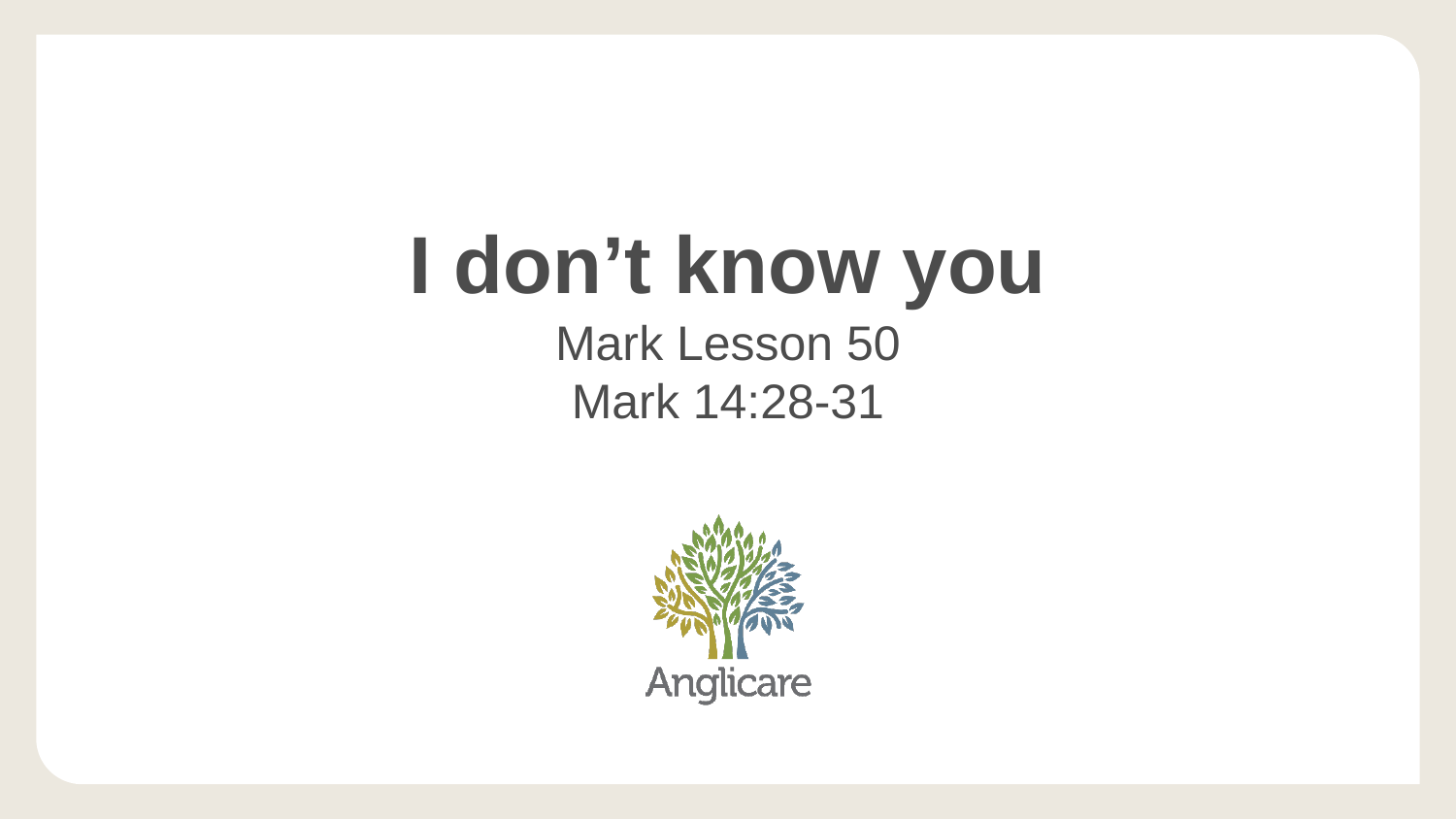

# I don’t know you
Mark Lesson 50
Mark 14:28-31